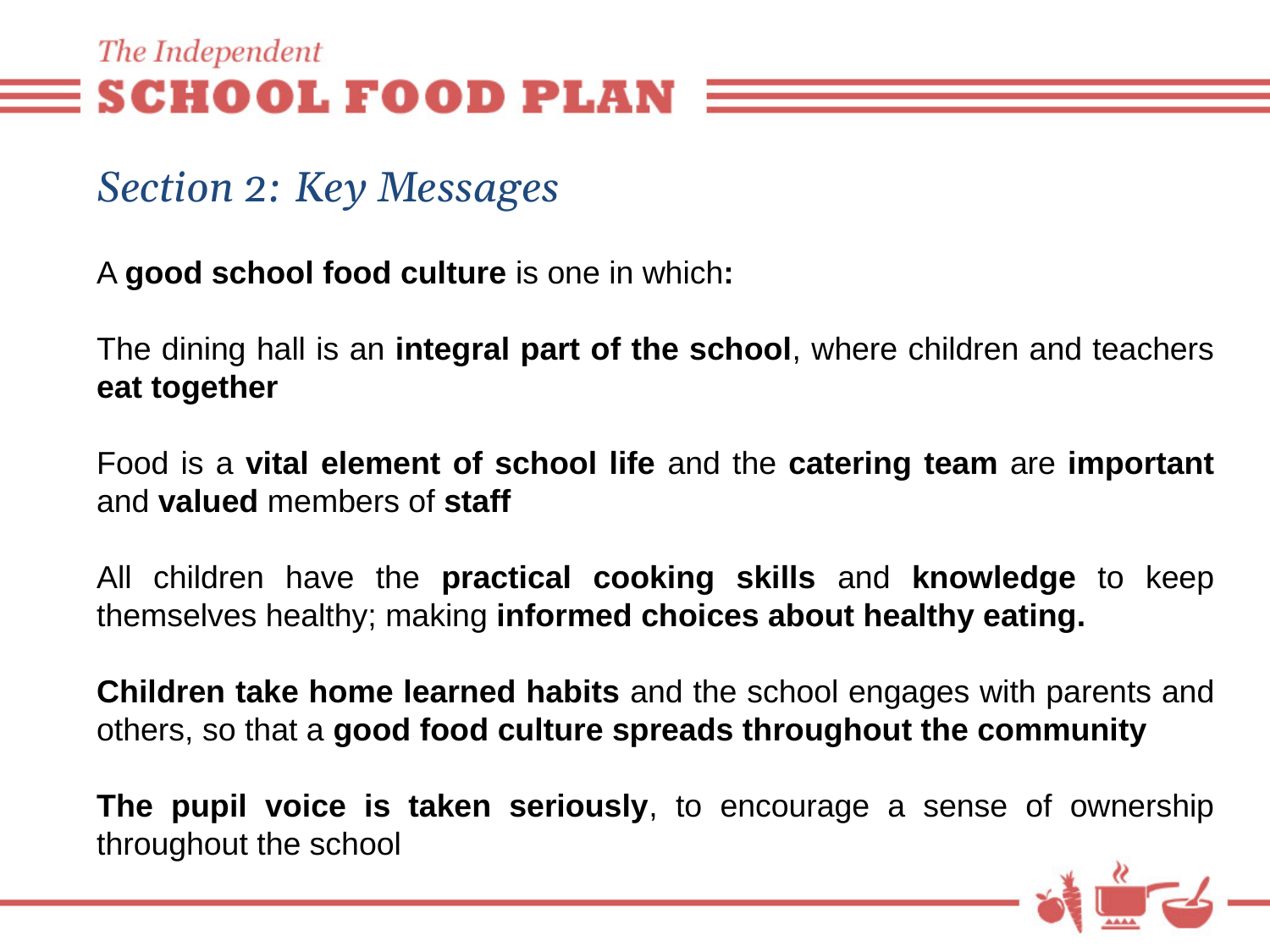

# Section 2: Key Messages
A good school food culture is one in which:

The dining hall is an integral part of the school, where children and teachers eat together

Food is a vital element of school life and the catering team are important and valued members of staff

All children have the practical cooking skills and knowledge to keep themselves healthy; making informed choices about healthy eating.

Children take home learned habits and the school engages with parents and others, so that a good food culture spreads throughout the community

The pupil voice is taken seriously, to encourage a sense of ownership throughout the school